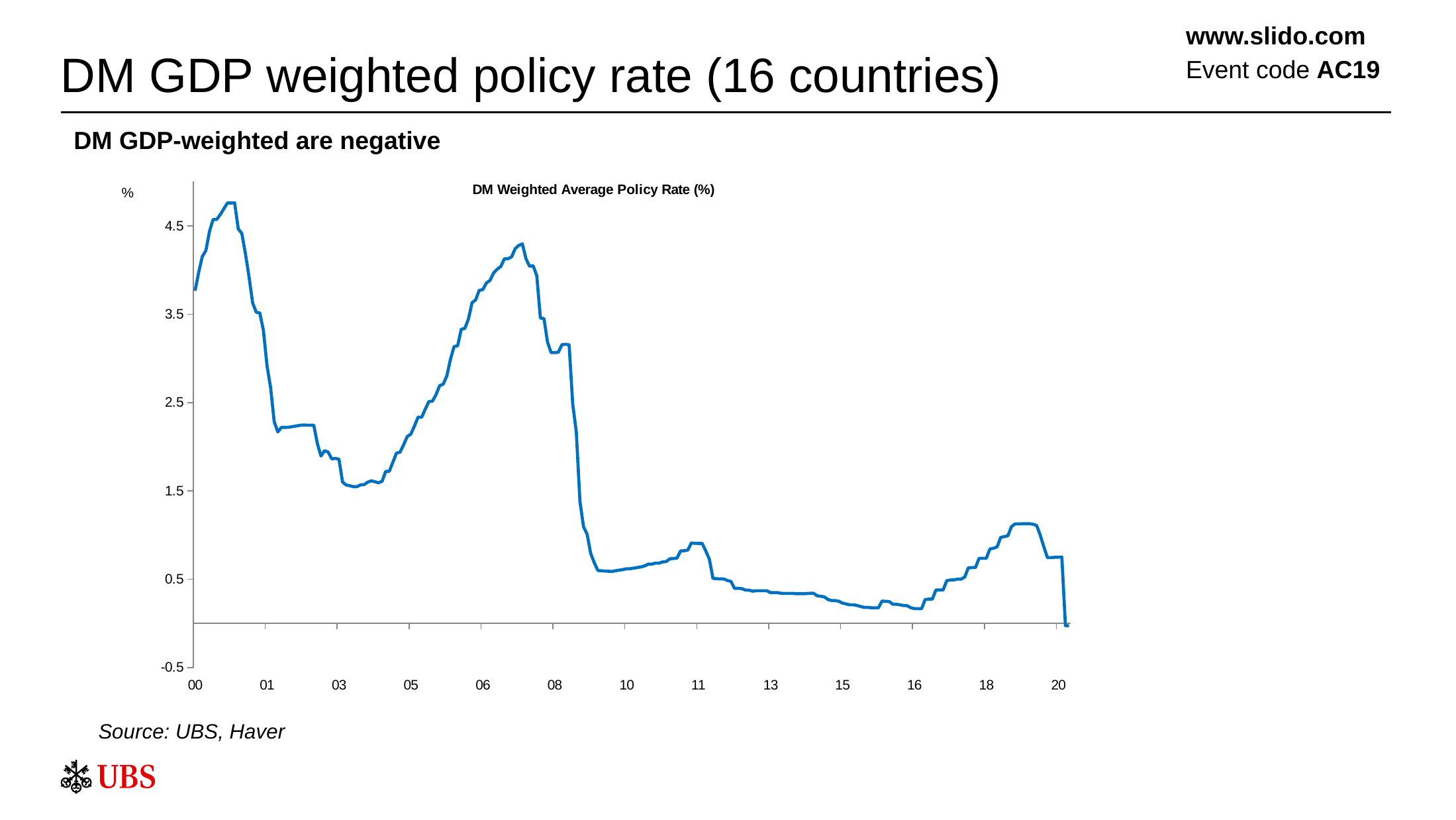

# DM GDP weighted policy rate (16 countries)
www.slido.com
Event code AC19
DM GDP-weighted are negative

### Chart: DM Weighted Average Policy Rate (%)

| Category | DM weighted average policy rate (%) |
|---|---|
| 36556 | 3.7669845214369038 |
| 36585 | 3.9741520763663307 |
| 36616 | 4.152591243793172 |
| 36646 | 4.22125832544666 |
| 36677 | 4.436796313629348 |
| 36707 | 4.573052647735554 |
| 36738 | 4.573052647735554 |
| 36769 | 4.628641396701625 |
| 36799 | 4.694580768395123 |
| 36830 | 4.760245224151192 |
| 36860 | 4.760245224151192 |
| 36891 | 4.761147511964177 |
| 36922 | 4.466566309527625 |
| 36950 | 4.414863467369196 |
| 36981 | 4.185941825475664 |
| 37011 | 3.9245683088501218 |
| 37042 | 3.6289162706932365 |
| 37072 | 3.5235175944957406 |
| 37103 | 3.5138754392711045 |
| 37134 | 3.316040483133363 |
| 37164 | 2.9166746986710854 |
| 37195 | 2.6681841070455805 |
| 37225 | 2.2839244838993698 |
| 37256 | 2.167731926750256 |
| 37287 | 2.2198243457117357 |
| 37315 | 2.218750741590591 |
| 37346 | 2.221586136773949 |
| 37376 | 2.2275038325401737 |
| 37407 | 2.2344303543753394 |
| 37437 | 2.242330730236269 |
| 37468 | 2.245657993935843 |
| 37499 | 2.2447207585125475 |
| 37529 | 2.2445646566595294 |
| 37560 | 2.244469638140301 |
| 37590 | 2.035645343541271 |
| 37621 | 1.8951324038122774 |
| 37652 | 1.9558355098166218 |
| 37680 | 1.93902349134769 |
| 37711 | 1.861859173582648 |
| 37741 | 1.868472254473849 |
| 37772 | 1.8586797843404463 |
| 37802 | 1.5998260783709655 |
| 37833 | 1.566816587880162 |
| 37864 | 1.5585608888848403 |
| 37894 | 1.5475545074544905 |
| 37925 | 1.5475545074544905 |
| 37955 | 1.568581639268959 |
| 37986 | 1.571109983379523 |
| 38017 | 1.59890741018669 |
| 38046 | 1.6137342405511355 |
| 38077 | 1.6042681737715152 |
| 38107 | 1.5918752804491398 |
| 38138 | 1.609584800208759 |
| 38168 | 1.7199331545928196 |
| 38199 | 1.722108524823813 |
| 38230 | 1.8255955295963504 |
| 38260 | 1.927740387899491 |
| 38291 | 1.9387539634636455 |
| 38321 | 2.0237347932736967 |
| 38352 | 2.116186709710492 |
| 38383 | 2.1438399013144935 |
| 38411 | 2.236170951125246 |
| 38442 | 2.335609611244211 |
| 38472 | 2.333710169473619 |
| 38503 | 2.4258256317165534 |
| 38533 | 2.5114591913895428 |
| 38564 | 2.51618639101492 |
| 38595 | 2.5906857124029314 |
| 38625 | 2.6926071371098383 |
| 38656 | 2.709038804636042 |
| 38686 | 2.803306830962993 |
| 38717 | 2.990292009014561 |
| 38748 | 3.13427636094625 |
| 38776 | 3.1432902177802466 |
| 38807 | 3.33034525650701 |
| 38837 | 3.339090269836967 |
| 38868 | 3.4461700665267596 |
| 38898 | 3.6311553980332034 |
| 38929 | 3.662520824013818 |
| 38960 | 3.7710055958985857 |
| 38990 | 3.7791677395378036 |
| 39021 | 3.855099229775829 |
| 39051 | 3.8832559260719273 |
| 39082 | 3.9685047376547042 |
| 39113 | 4.010638706945061 |
| 39141 | 4.041022246653686 |
| 39172 | 4.128538341035843 |
| 39202 | 4.129357838251049 |
| 39233 | 4.150528996729566 |
| 39263 | 4.243395922833442 |
| 39294 | 4.2801410263214885 |
| 39325 | 4.296601433078645 |
| 39355 | 4.12805977266188 |
| 39386 | 4.043260065661314 |
| 39416 | 4.049114916773173 |
| 39447 | 3.9360846493146306 |
| 39478 | 3.4577404333148705 |
| 39507 | 3.4512453097618483 |
| 39538 | 3.1831518027163925 |
| 39568 | 3.066492689378426 |
| 39599 | 3.066043824219604 |
| 39629 | 3.0699070857633703 |
| 39660 | 3.1556553091280786 |
| 39691 | 3.1603279982305126 |
| 39721 | 3.1544548781644473 |
| 39752 | 2.484773622799374 |
| 39782 | 2.1663487468619915 |
| 39813 | 1.3834602973706192 |
| 39844 | 1.095173905136661 |
| 39872 | 1.0096930464796672 |
| 39903 | 0.7916676329080244 |
| 39933 | 0.6880496774177799 |
| 39964 | 0.5994501504895486 |
| 39994 | 0.595525080370939 |
| 40025 | 0.5928697697863855 |
| 40056 | 0.5900424617307397 |
| 40086 | 0.5880820515887449 |
| 40117 | 0.5966152117716268 |
| 40147 | 0.6026711193102623 |
| 40178 | 0.6093121962442302 |
| 40209 | 0.6190225304573916 |
| 40237 | 0.6190225304573916 |
| 40268 | 0.6254391347668997 |
| 40298 | 0.6327703979362865 |
| 40329 | 0.6397286602636758 |
| 40359 | 0.6511986865403656 |
| 40390 | 0.6711243757060572 |
| 40421 | 0.6708037888474945 |
| 40451 | 0.6829372013826186 |
| 40482 | 0.681976515560083 |
| 40512 | 0.6957680994287819 |
| 40543 | 0.6997353003053588 |
| 40574 | 0.7314706884595326 |
| 40602 | 0.7345150390487778 |
| 40633 | 0.7395326579920142 |
| 40663 | 0.820298637315076 |
| 40694 | 0.8230192057390129 |
| 40724 | 0.8298616605728152 |
| 40755 | 0.9106276398958768 |
| 40786 | 0.9061390227646893 |
| 40816 | 0.905387735885916 |
| 40847 | 0.905387735885916 |
| 40877 | 0.8201399888587749 |
| 40908 | 0.7262412215678342 |
| 40939 | 0.5095363244797751 |
| 40968 | 0.5065163457533288 |
| 40999 | 0.5038041332202188 |
| 41029 | 0.5038041332202188 |
| 41060 | 0.486045732790073 |
| 41090 | 0.4753124496991802 |
| 41121 | 0.39720990828551 |
| 41152 | 0.39720990828551 |
| 41182 | 0.3941899295590636 |
| 41213 | 0.37744405003010406 |
| 41243 | 0.376615354540625 |
| 41274 | 0.3649941261030879 |
| 41305 | 0.369609116031897 |
| 41333 | 0.369609116031897 |
| 41364 | 0.369609116031897 |
| 41394 | 0.369609116031897 |
| 41425 | 0.34828386603647726 |
| 41455 | 0.34828386603647726 |
| 41486 | 0.34828386603647726 |
| 41517 | 0.3400244933215679 |
| 41547 | 0.3400244933215679 |
| 41578 | 0.3400244933215679 |
| 41608 | 0.3400244933215679 |
| 41639 | 0.33684422589532476 |
| 41670 | 0.33685928258571834 |
| 41698 | 0.33685928258571834 |
| 41729 | 0.33792055524415204 |
| 41759 | 0.3401070693395123 |
| 41790 | 0.3400598965890856 |
| 41820 | 0.31241948064687847 |
| 41851 | 0.3073152073514134 |
| 41882 | 0.29942925594158837 |
| 41912 | 0.2699774063829965 |
| 41943 | 0.25900868199622207 |
| 41973 | 0.25891433649536866 |
| 42004 | 0.25042362659982514 |
| 42035 | 0.23003875506742139 |
| 42063 | 0.2202729888087582 |
| 42094 | 0.21034604565216652 |
| 42124 | 0.21034604565216652 |
| 42155 | 0.20341093925841197 |
| 42185 | 0.19222492497423488 |
| 42216 | 0.1813692387703804 |
| 42247 | 0.18156451384793285 |
| 42277 | 0.1769377977287989 |
| 42308 | 0.1769377977287989 |
| 42338 | 0.17703543526757512 |
| 42369 | 0.25243375195575474 |
| 42400 | 0.24954940011724755 |
| 42429 | 0.2478561388251181 |
| 42460 | 0.21719859018338497 |
| 42490 | 0.21719859018338497 |
| 42521 | 0.21026158266577552 |
| 42551 | 0.20205110417789132 |
| 42582 | 0.2005973366750184 |
| 42613 | 0.1778169700538838 |
| 42643 | 0.16703366204306747 |
| 42674 | 0.16703366204306747 |
| 42704 | 0.16602104225431277 |
| 42735 | 0.270071005955884 |
| 42766 | 0.27464402836268514 |
| 42794 | 0.27464402836268514 |
| 42825 | 0.37892200524103326 |
| 42855 | 0.37892200524103326 |
| 42886 | 0.3787935972390007 |
| 42916 | 0.4829431661153161 |
| 42947 | 0.4916059100506172 |
| 42978 | 0.4925128106631492 |
| 43008 | 0.5011755545984503 |
| 43039 | 0.5010471465964178 |
| 43069 | 0.5245681302396209 |
| 43100 | 0.6288461071179691 |
| 43131 | 0.6321281344632484 |
| 43159 | 0.6333457959926102 |
| 43190 | 0.7373374204420517 |
| 43220 | 0.7373374204420517 |
| 43251 | 0.7373374204420517 |
| 43281 | 0.8425467064208548 |
| 43312 | 0.8510499638166443 |
| 43343 | 0.8663141013195529 |
| 43373 | 0.9736792290656173 |
| 43404 | 0.9821824864614068 |
| 43434 | 0.9920721071166358 |
| 43465 | 1.0960637315660775 |
| 43496 | 1.1258452531040821 |
| 43524 | 1.1258452531040821 |
| 43555 | 1.1278992129239072 |
| 43585 | 1.1278992129239072 |
| 43616 | 1.1278718974178712 |
| 43646 | 1.123039570951599 |
| 43677 | 1.1082566049916573 |
| 43708 | 0.9988485161709566 |
| 43738 | 0.8667500679789205 |
| 43769 | 0.7445722259947852 |
| 43799 | 0.7444545932484097 |
| 43830 | 0.74805006160104 |
| 43861 | 0.7499701018862203 |
| 43890 | 0.7511008690702488 |
| 43921 | -0.024802326307980446 |
| 43951 | -0.028030828571457413 |
Source: UBS, Haver